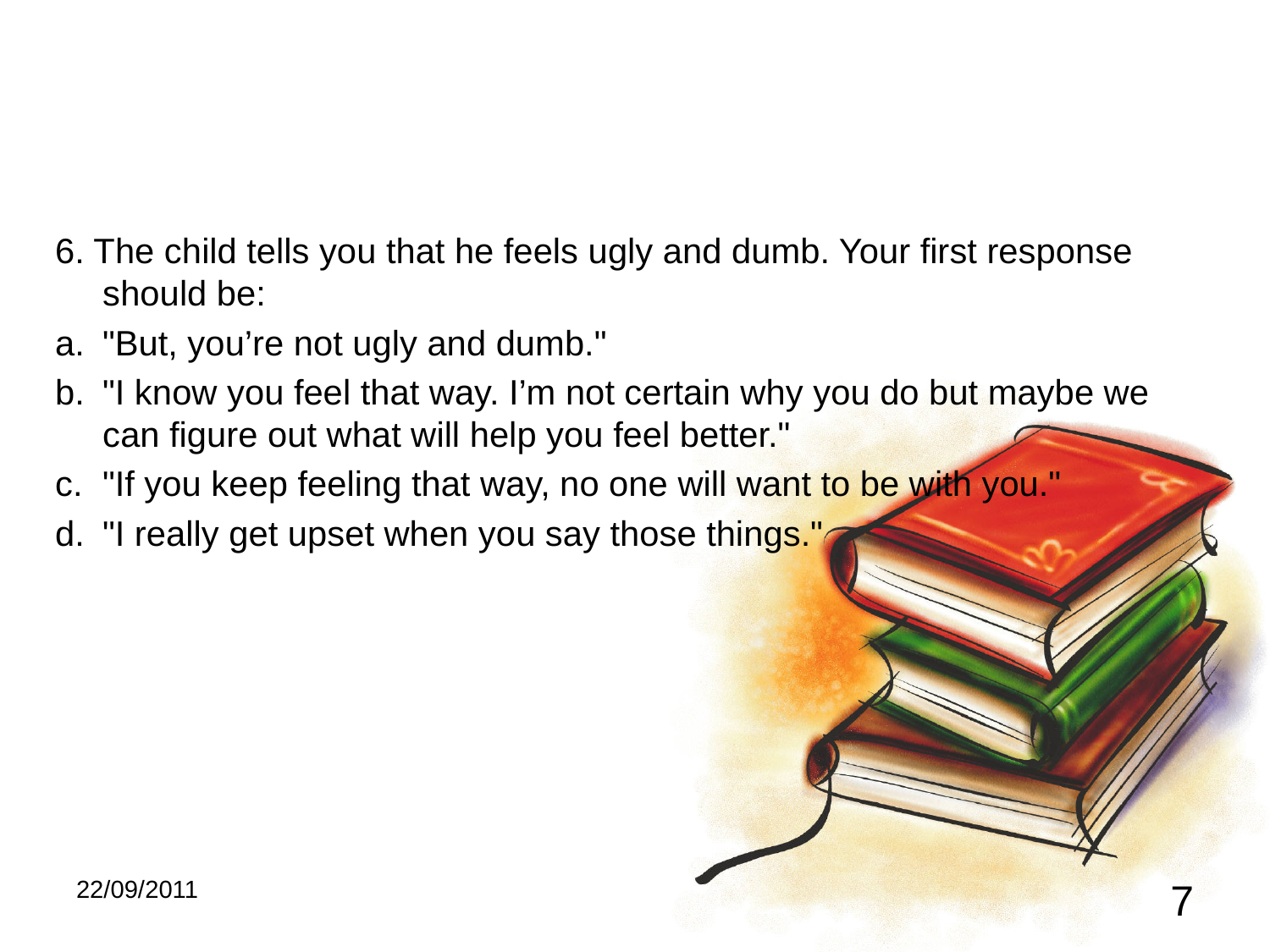

6. The child tells you that he feels ugly and dumb. Your first response should be:
a.	"But, you’re not ugly and dumb."
b.	"I know you feel that way. I’m not certain why you do but maybe we can figure out what will help you feel better."
c.	"If you keep feeling that way, no one will want to be with you."
d.	"I really get upset when you say those things."

22/09/2011
7